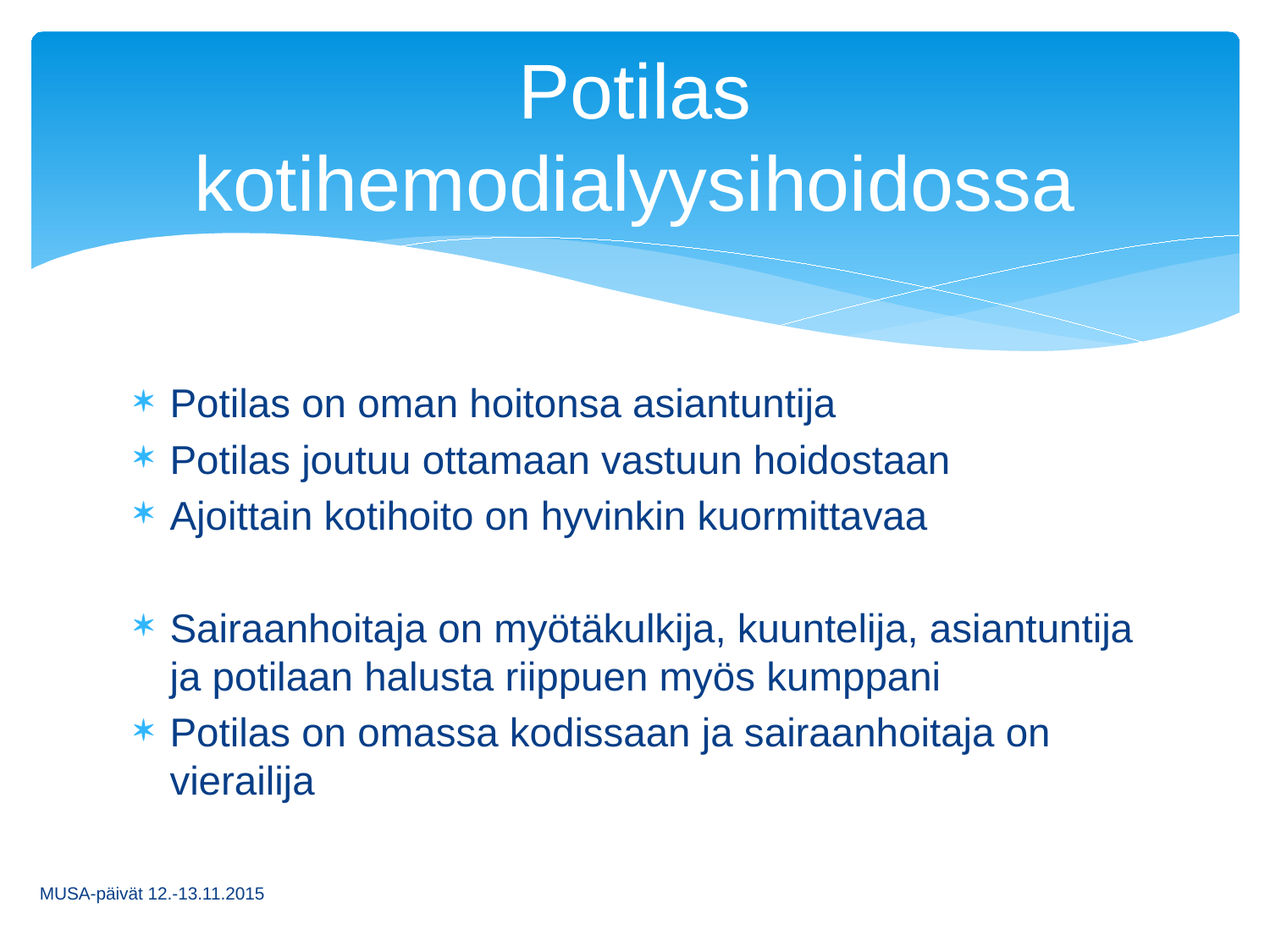

# Potilas kotihemodialyysihoidossa
Potilas on oman hoitonsa asiantuntija
Potilas joutuu ottamaan vastuun hoidostaan
Ajoittain kotihoito on hyvinkin kuormittavaa

Sairaanhoitaja on myötäkulkija, kuuntelija, asiantuntija ja potilaan halusta riippuen myös kumppani
Potilas on omassa kodissaan ja sairaanhoitaja on vierailija

MUSA-päivät 12.-13.11.2015